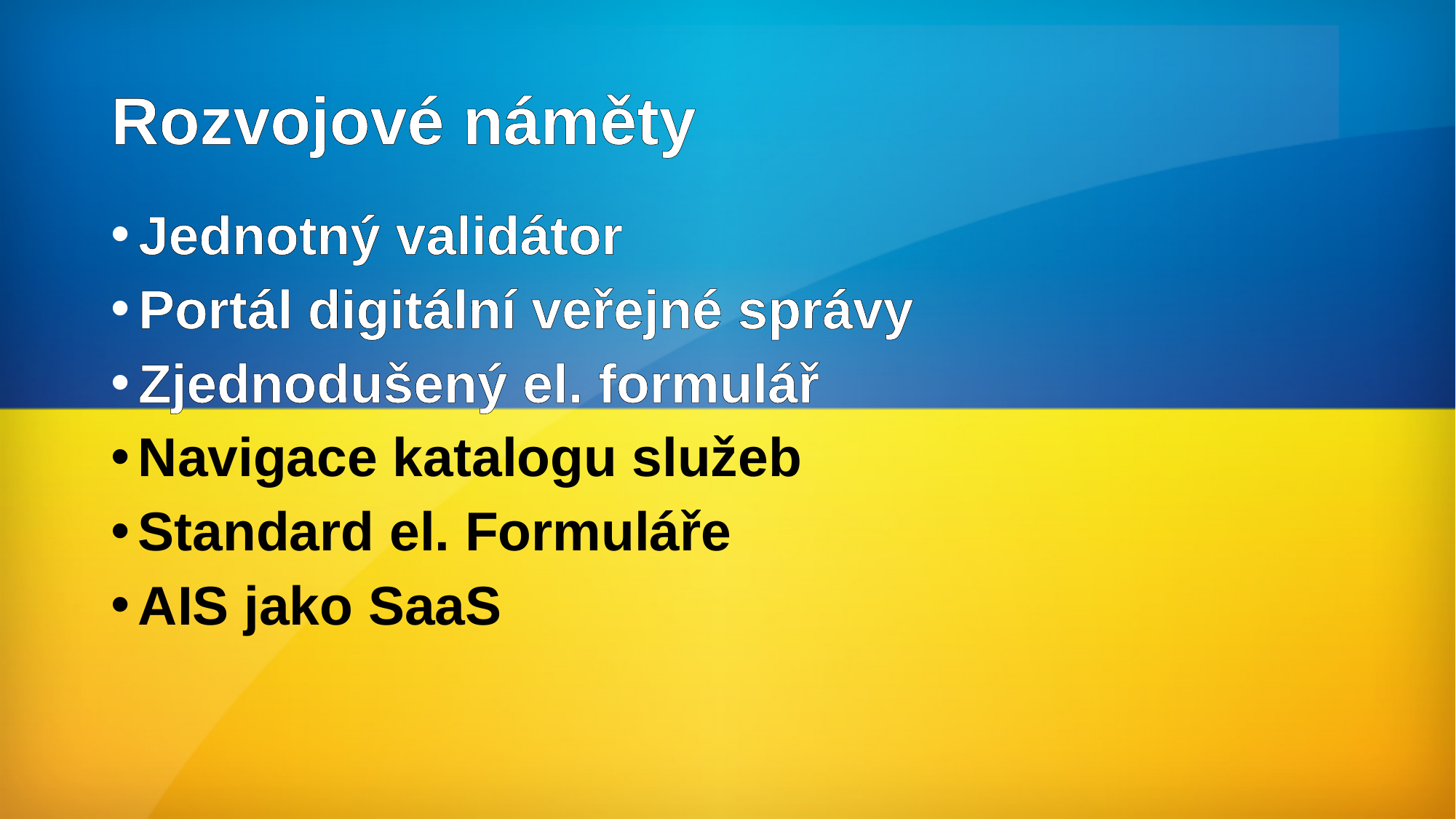

# Rozvojové náměty
Jednotný validátor
Portál digitální veřejné správy
Zjednodušený el. formulář
Navigace katalogu služeb
Standard el. Formuláře
AIS jako SaaS